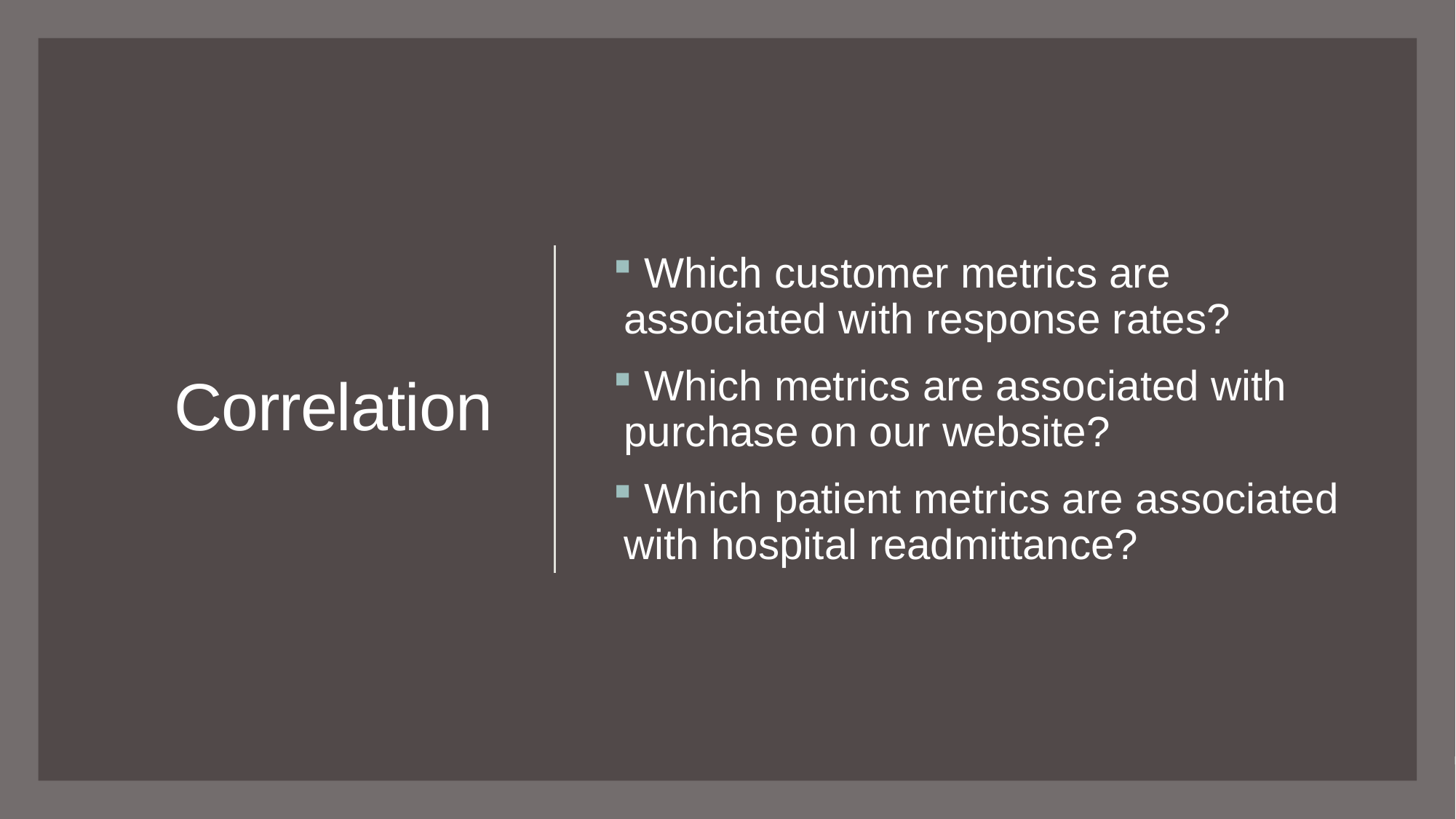

Which customer metrics are associated with response rates?
 Which metrics are associated with purchase on our website?
 Which patient metrics are associated with hospital readmittance?
# Correlation